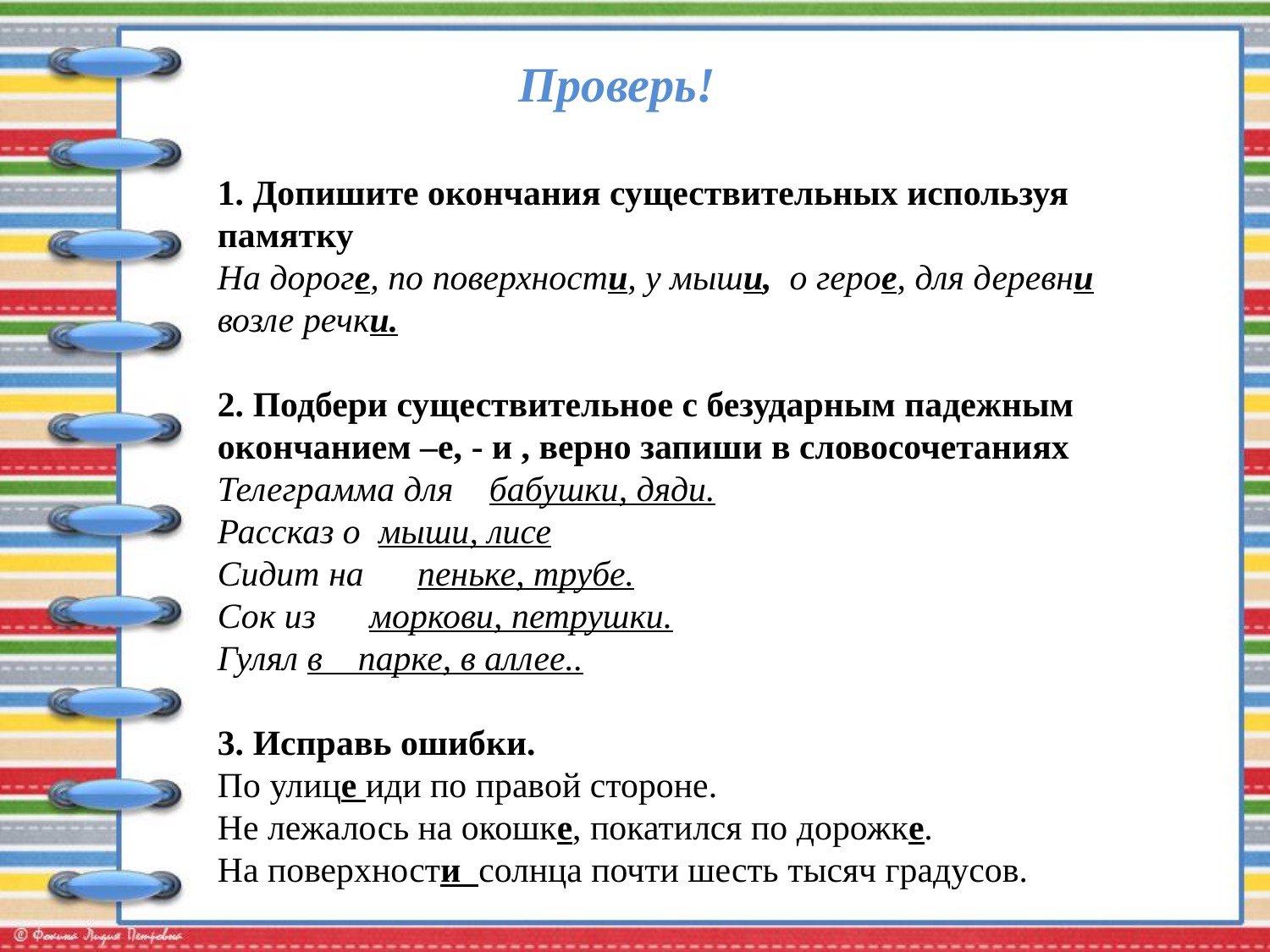

Проверь!
# 1. Допишите окончания существительных используя памятку На дороге, по поверхности, у мыши,  о герое, для деревни возле речки.   2. Подбери существительное с безударным падежным окончанием –е, - и , верно запиши в словосочетаниях Телеграмма для    бабушки, дяди. Рассказ о  мыши, лисе Сидит на      пеньке, трубе. Сок из      моркови, петрушки. Гулял в    парке, в аллее..   3. Исправь ошибки. По улице иди по правой стороне. Не лежалось на окошке, покатился по дорожке. На поверхности  солнца почти шесть тысяч градусов.